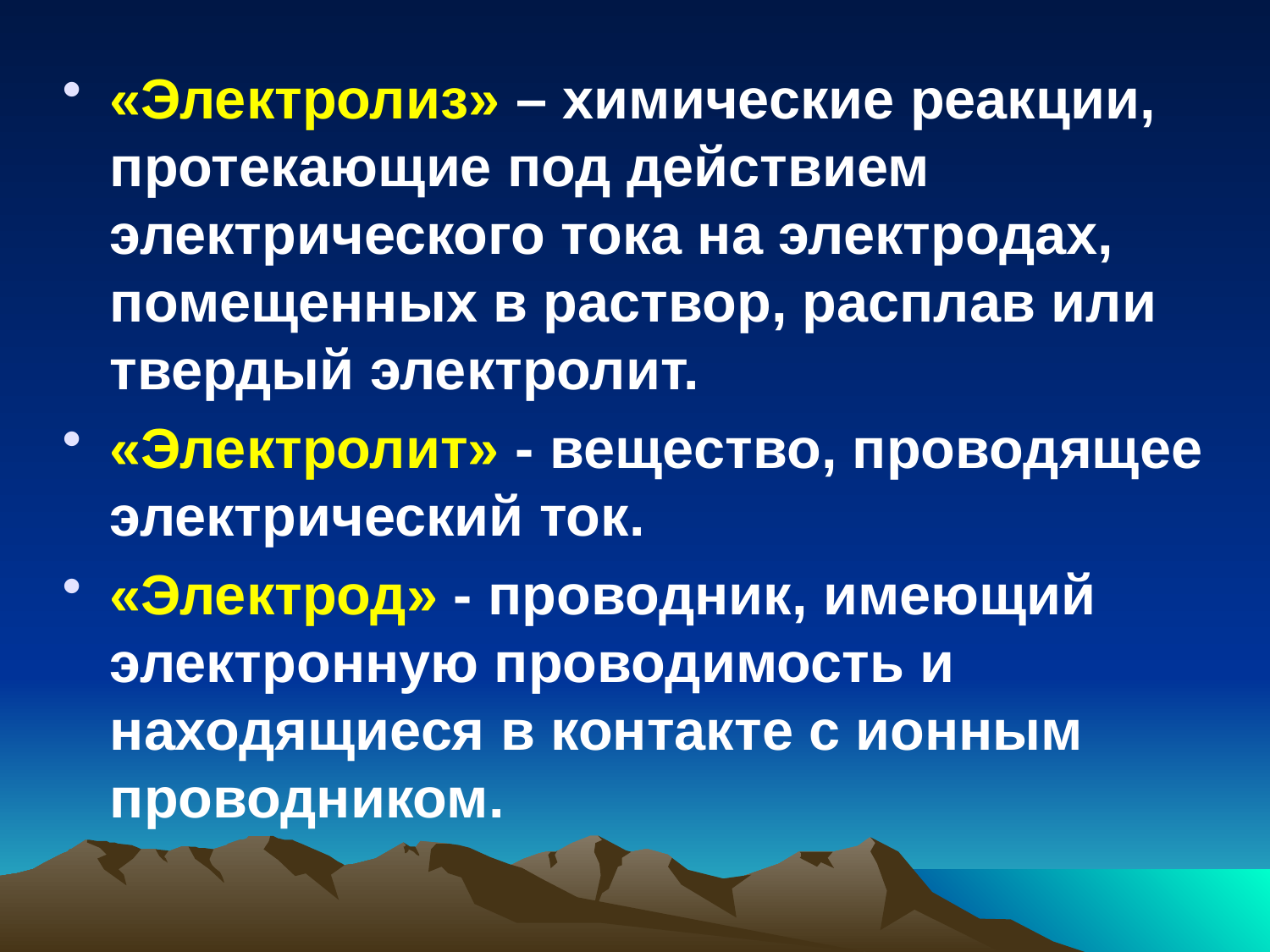

«Электролиз» – химические реакции, протекающие под действием  электрического тока на электродах, помещенных в раствор, расплав или твердый электролит.
«Электролит» - вещество, проводящее электрический ток.
«Электрод» - проводник, имеющий электронную проводимость и находящиеся в контакте с ионным проводником.